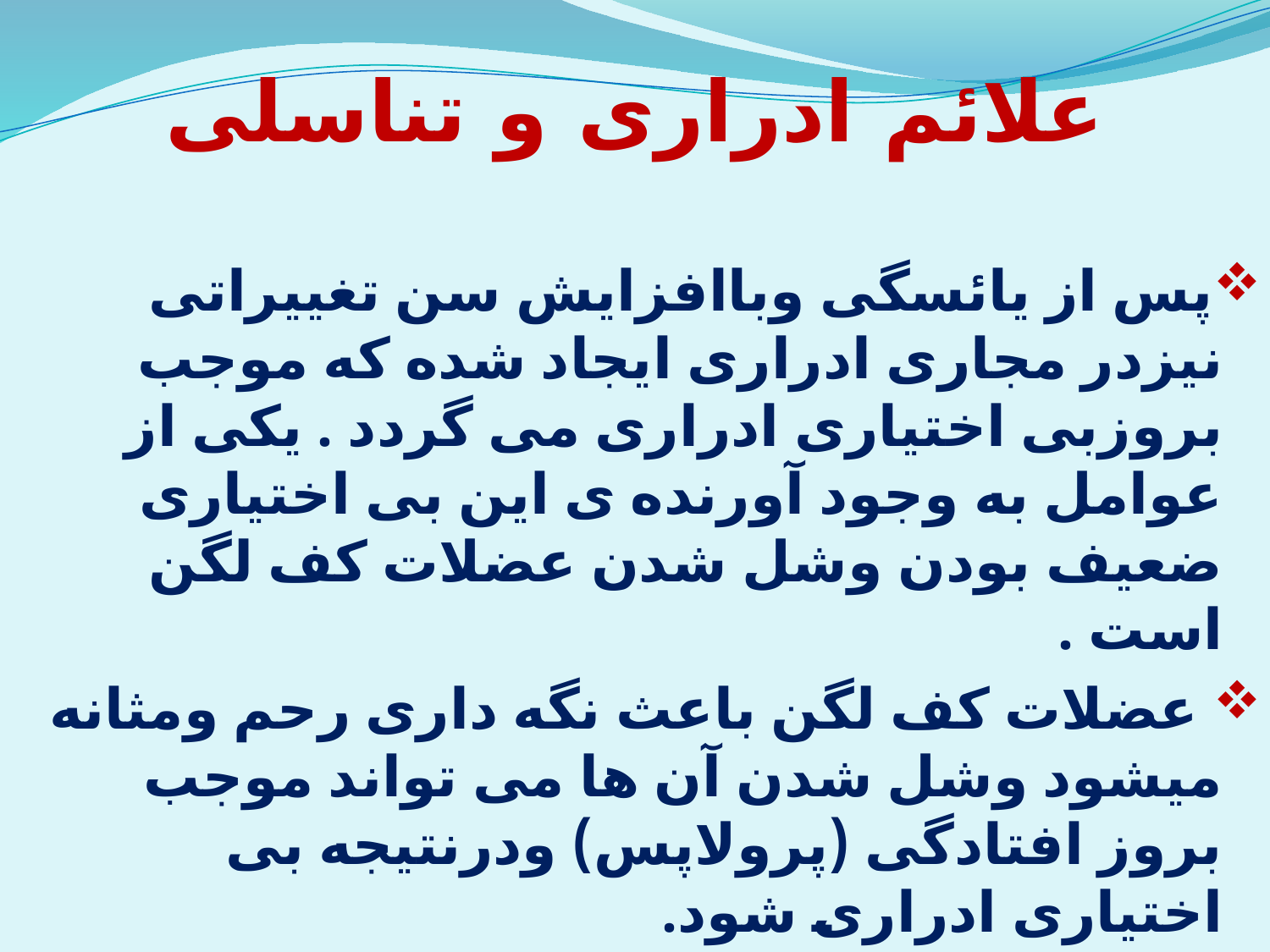

# علائم ادراری و تناسلی

پس از یائسگی وباافزایش سن تغییراتی نیزدر مجاری ادراری ایجاد شده که موجب بروزبی اختیاری ادراری می گردد . یکی از  عوامل به وجود آورنده ی این بی اختیاری ضعیف بودن وشل شدن عضلات کف لگن است .
 عضلات کف لگن باعث نگه داری رحم ومثانه میشود وشل شدن آن ها می تواند موجب بروز افتادگی (پرولاپس) ودرنتیجه بی اختیاری ادراری شود.